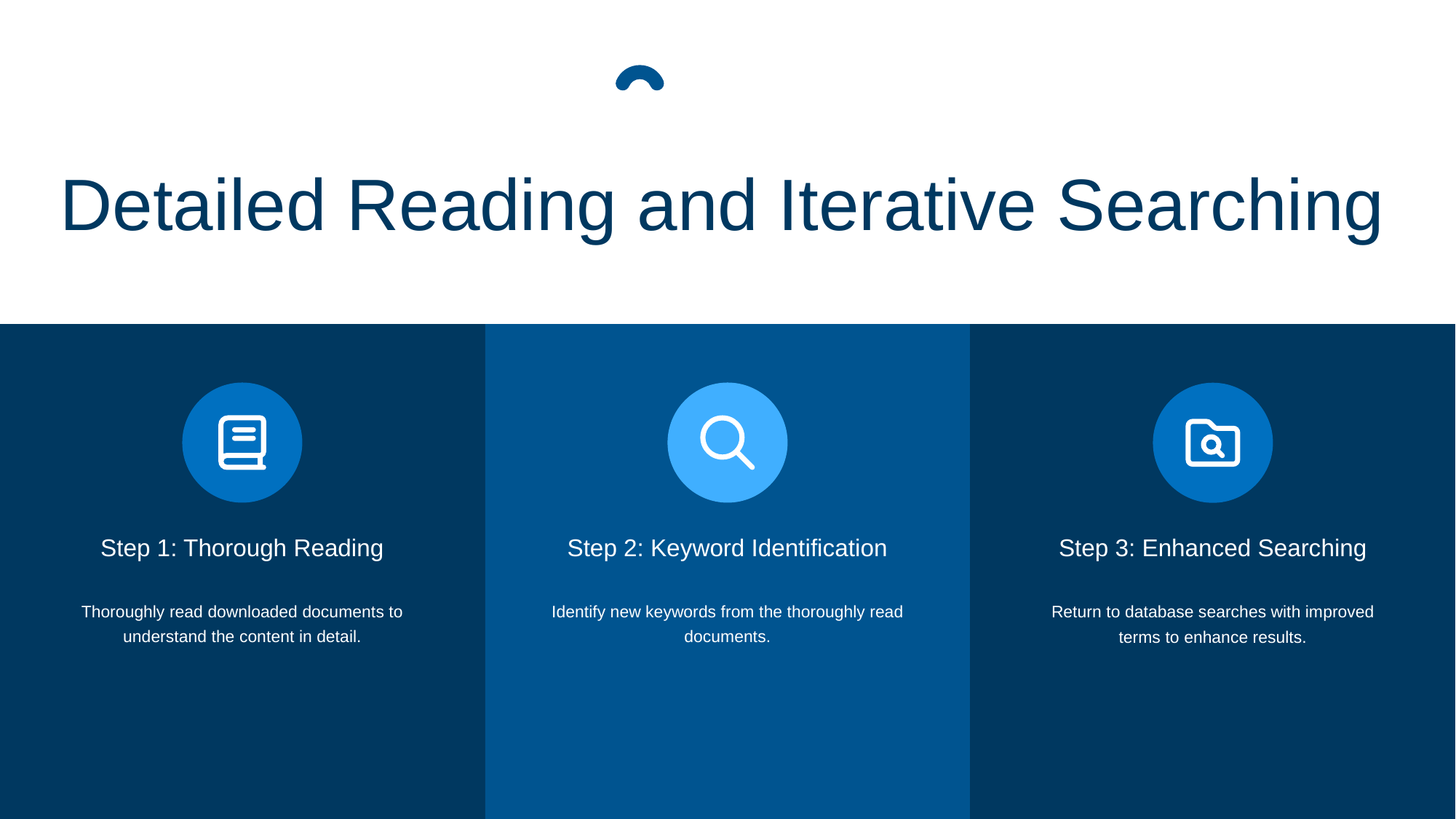

Detailed Reading and Iterative Searching

Step 1: Thorough Reading
Step 2: Keyword Identification
Step 3: Enhanced Searching
Thoroughly read downloaded documents to understand the content in detail.
Identify new keywords from the thoroughly read documents.
Return to database searches with improved terms to enhance results.
20
Comprehensive Guide to Research Methodology and Literature Management